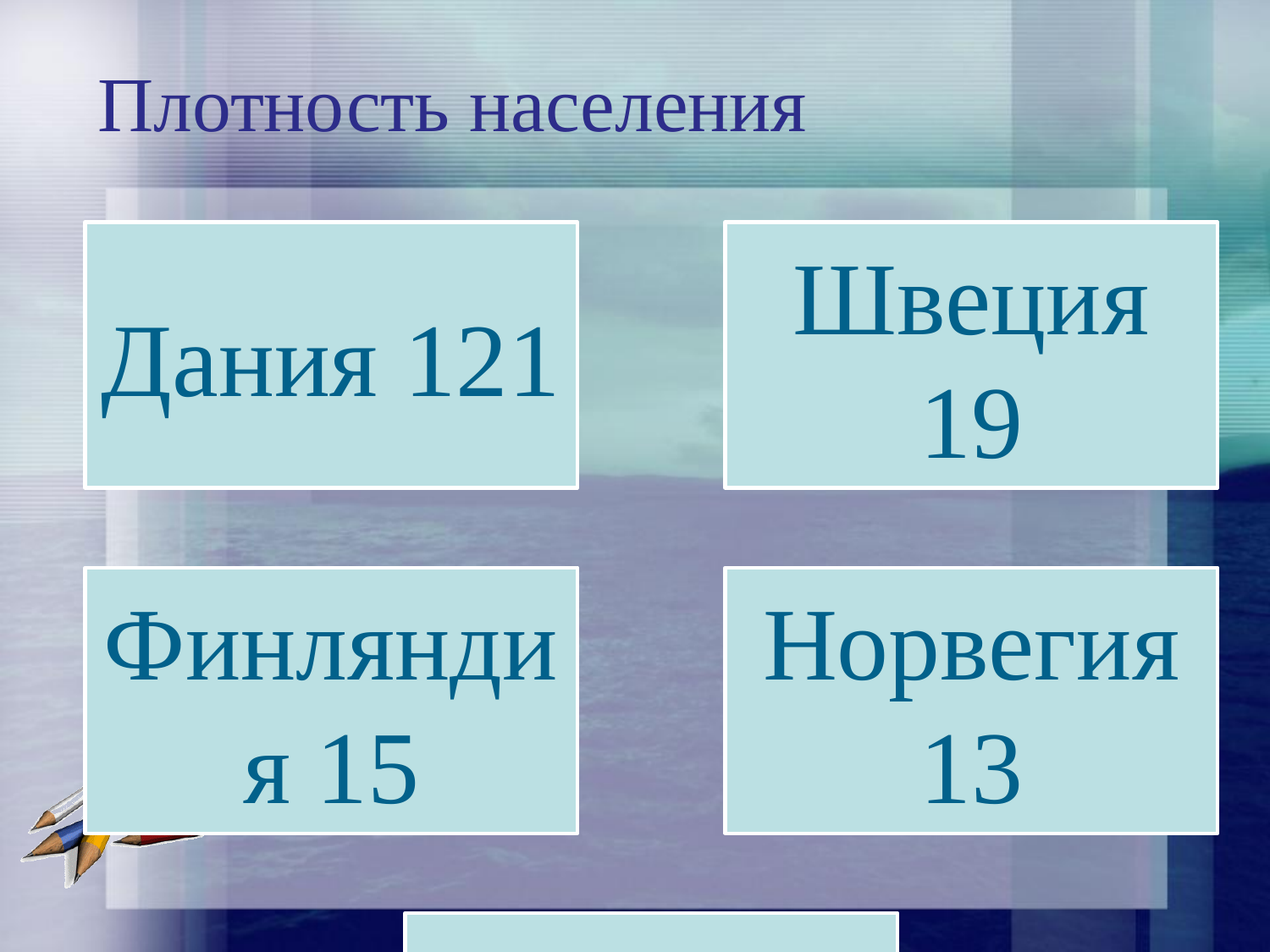

# Плотность населения
Дания 121
Швеция 19
Финляндия 15
Норвегия 13